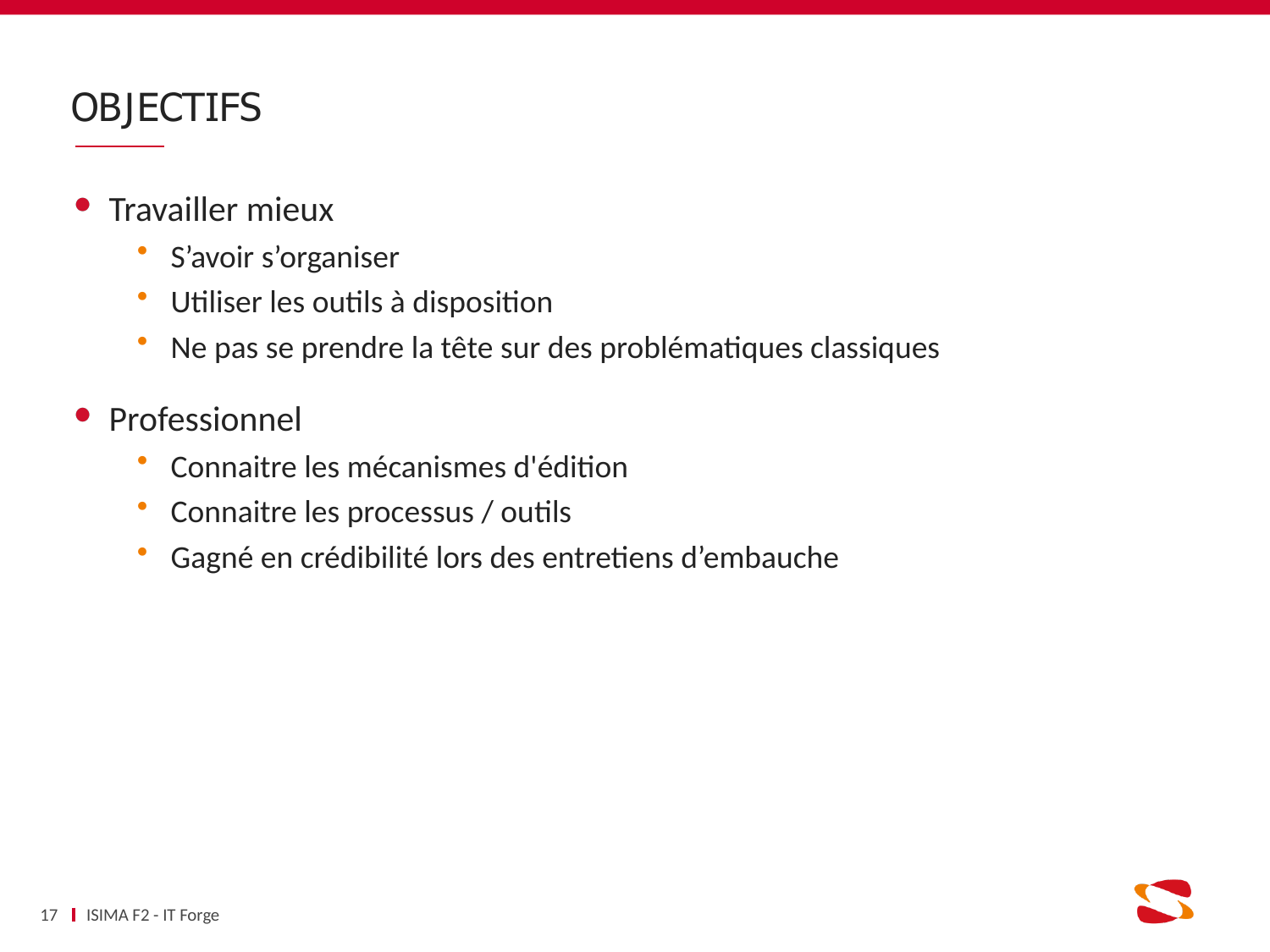

# Objectifs
Travailler mieux
S’avoir s’organiser
Utiliser les outils à disposition
Ne pas se prendre la tête sur des problématiques classiques
Professionnel
Connaitre les mécanismes d'édition
Connaitre les processus / outils
Gagné en crédibilité lors des entretiens d’embauche

17
ISIMA F2 - IT Forge